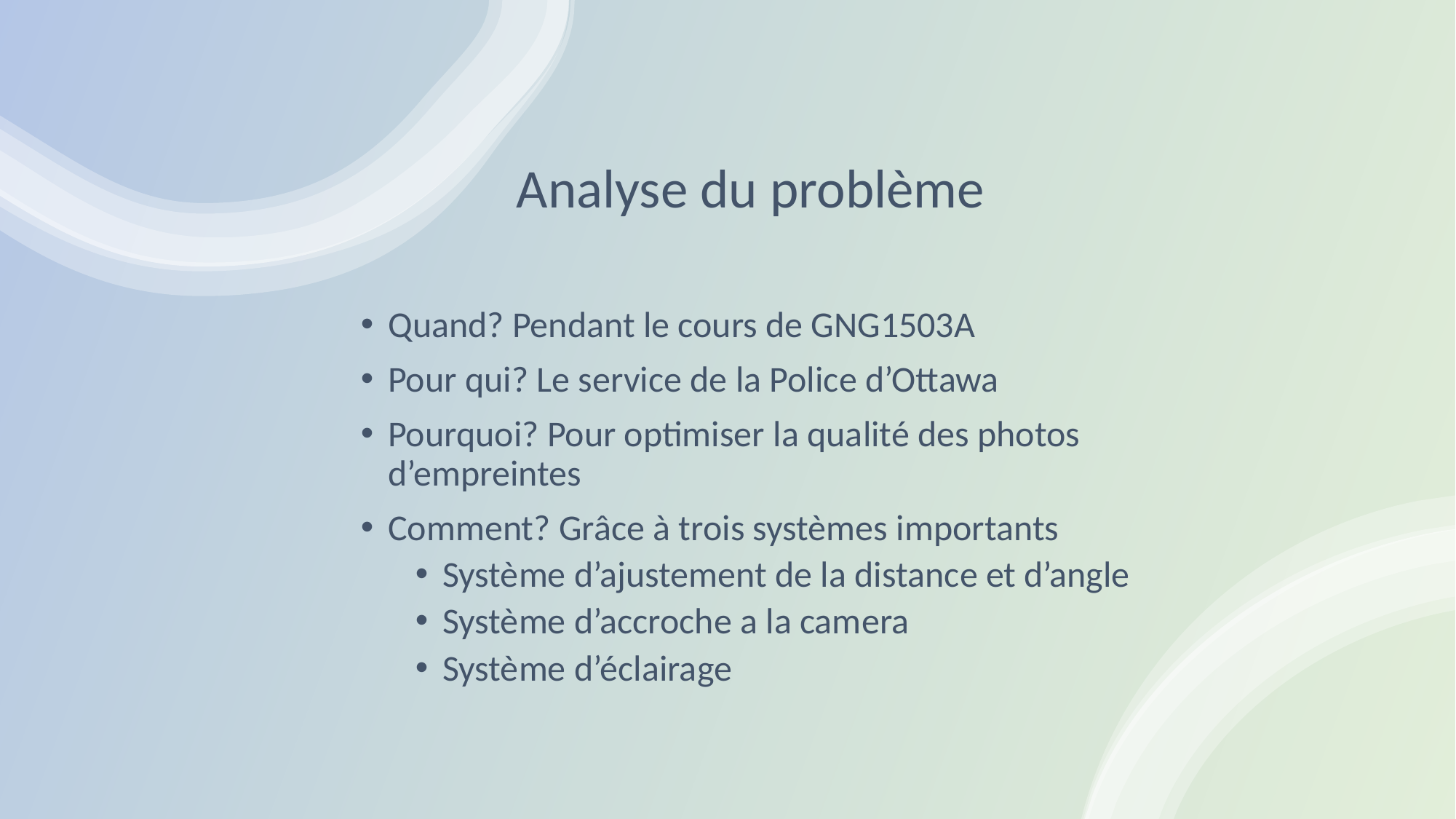

# Analyse du problème
Quand? Pendant le cours de GNG1503A
Pour qui? Le service de la Police d’Ottawa
Pourquoi? Pour optimiser la qualité des photos d’empreintes
Comment? Grâce à trois systèmes importants
Système d’ajustement de la distance et d’angle
Système d’accroche a la camera
Système d’éclairage